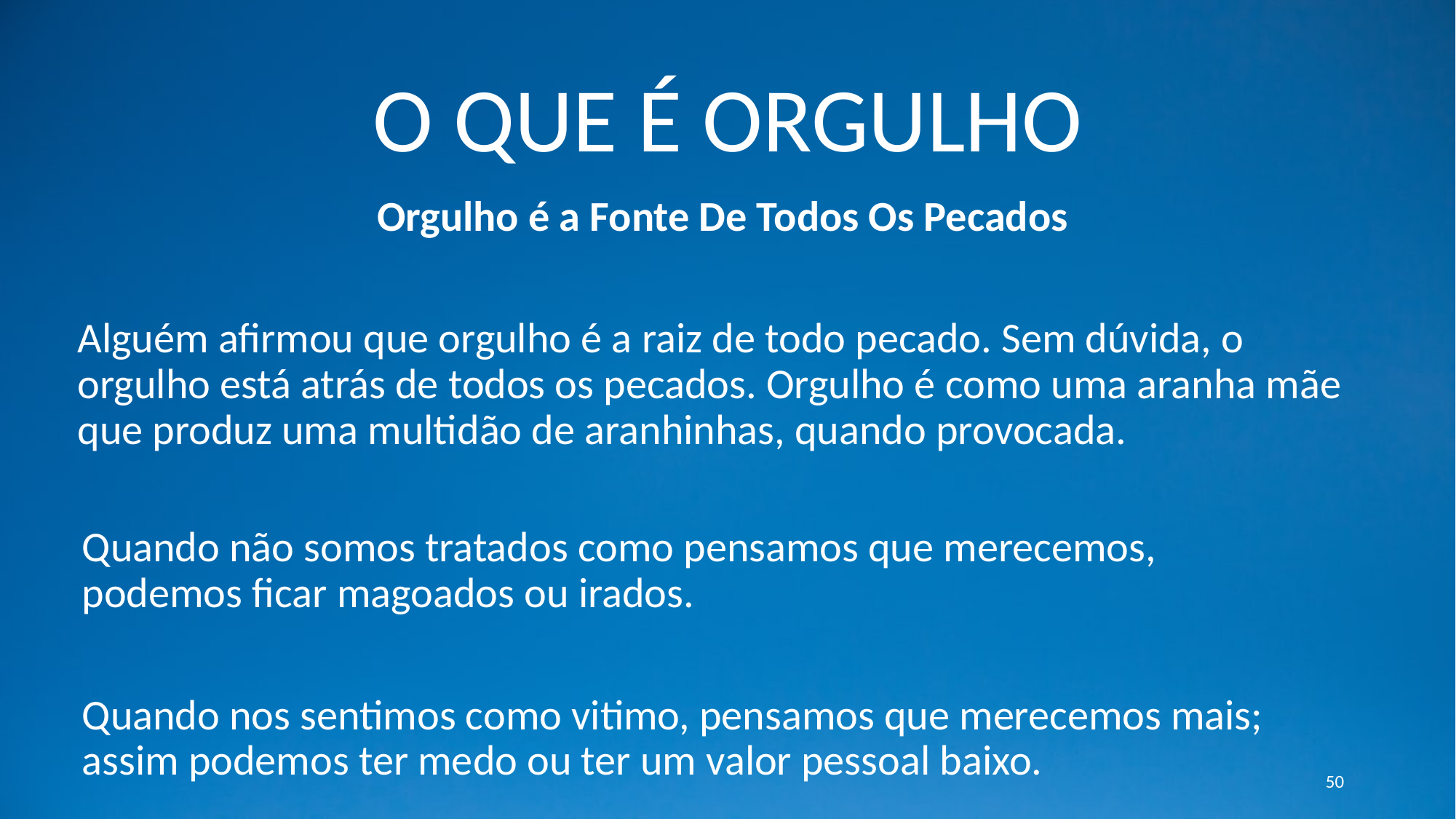

# O QUE É ORGULHO
Orgulho é a Fonte De Todos Os Pecados

Alguém afirmou que orgulho é a raiz de todo pecado. Sem dúvida, o orgulho está atrás de todos os pecados. Orgulho é como uma aranha mãe que produz uma multidão de aranhinhas, quando provocada.

Quando não somos tratados como pensamos que merecemos, podemos ficar magoados ou irados.

Quando nos sentimos como vitimo, pensamos que merecemos mais; assim podemos ter medo ou ter um valor pessoal baixo.
50